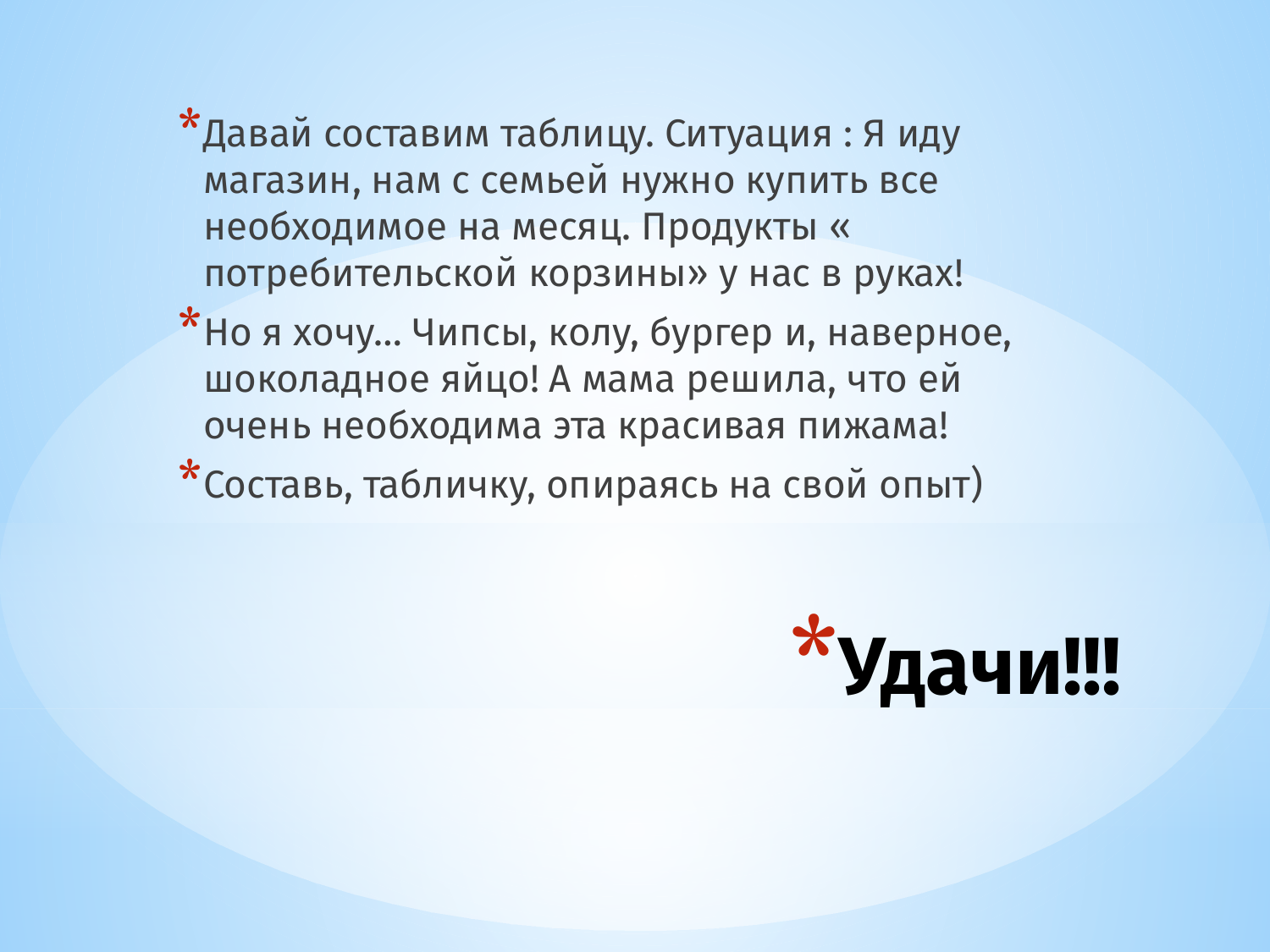

Давай составим таблицу. Ситуация : Я иду  магазин, нам с семьей нужно купить все необходимое на месяц. Продукты « потребительской корзины» у нас в руках!
Но я хочу… Чипсы, колу, бургер и, наверное, шоколадное яйцо! А мама решила, что ей очень необходима эта красивая пижама!
Составь, табличку, опираясь на свой опыт)
# Удачи!!!